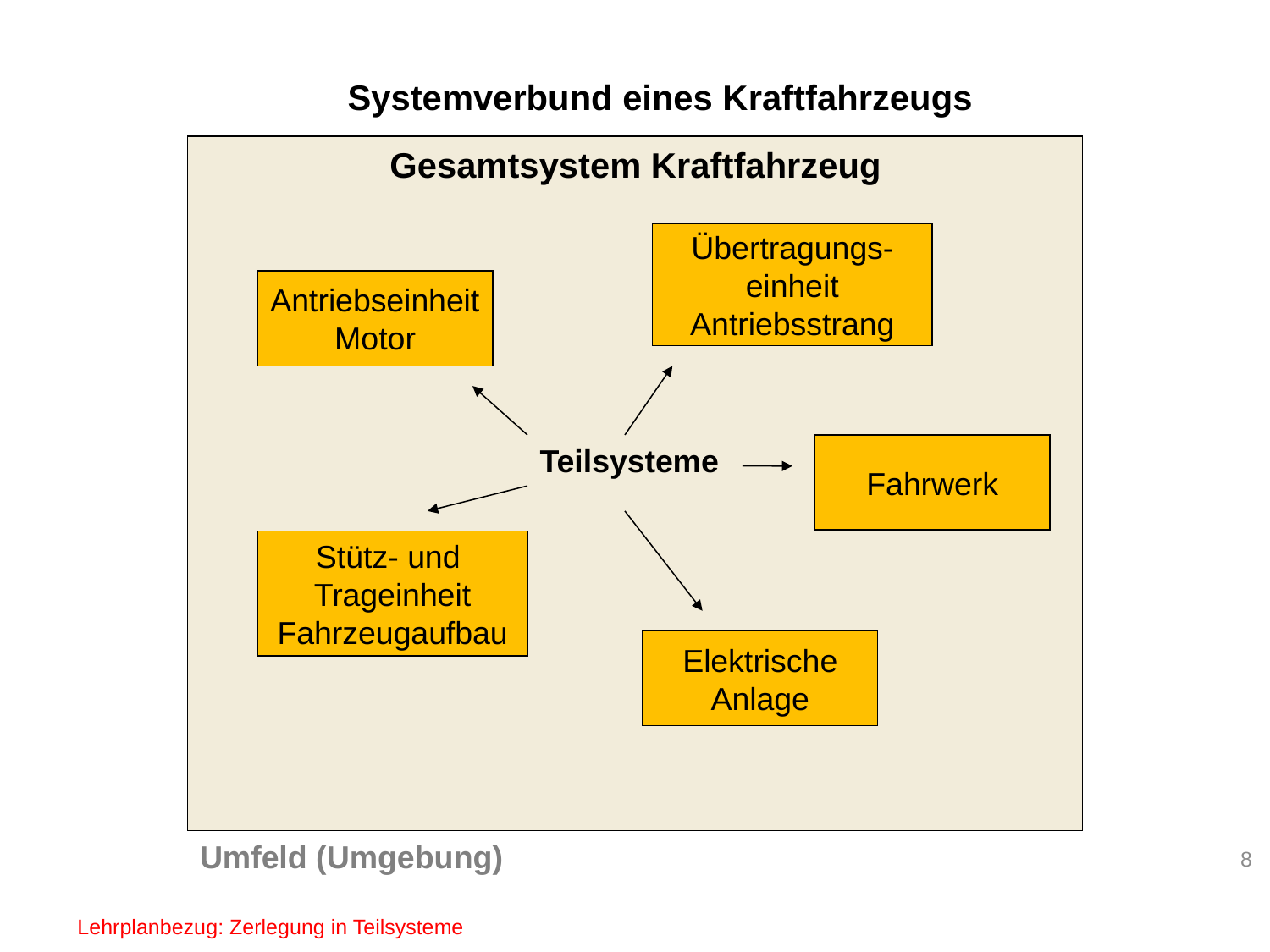

# Systemverbund eines Kraftfahrzeugs

Gesamtsystem Kraftfahrzeug
Übertragungs-
einheit
Antriebsstrang
Antriebseinheit
Motor

Teilsysteme
Fahrwerk

Stütz- und
Trageinheit
Fahrzeugaufbau
Elektrische
Anlage
8
Umfeld (Umgebung)
Lehrplanbezug: Zerlegung in Teilsysteme